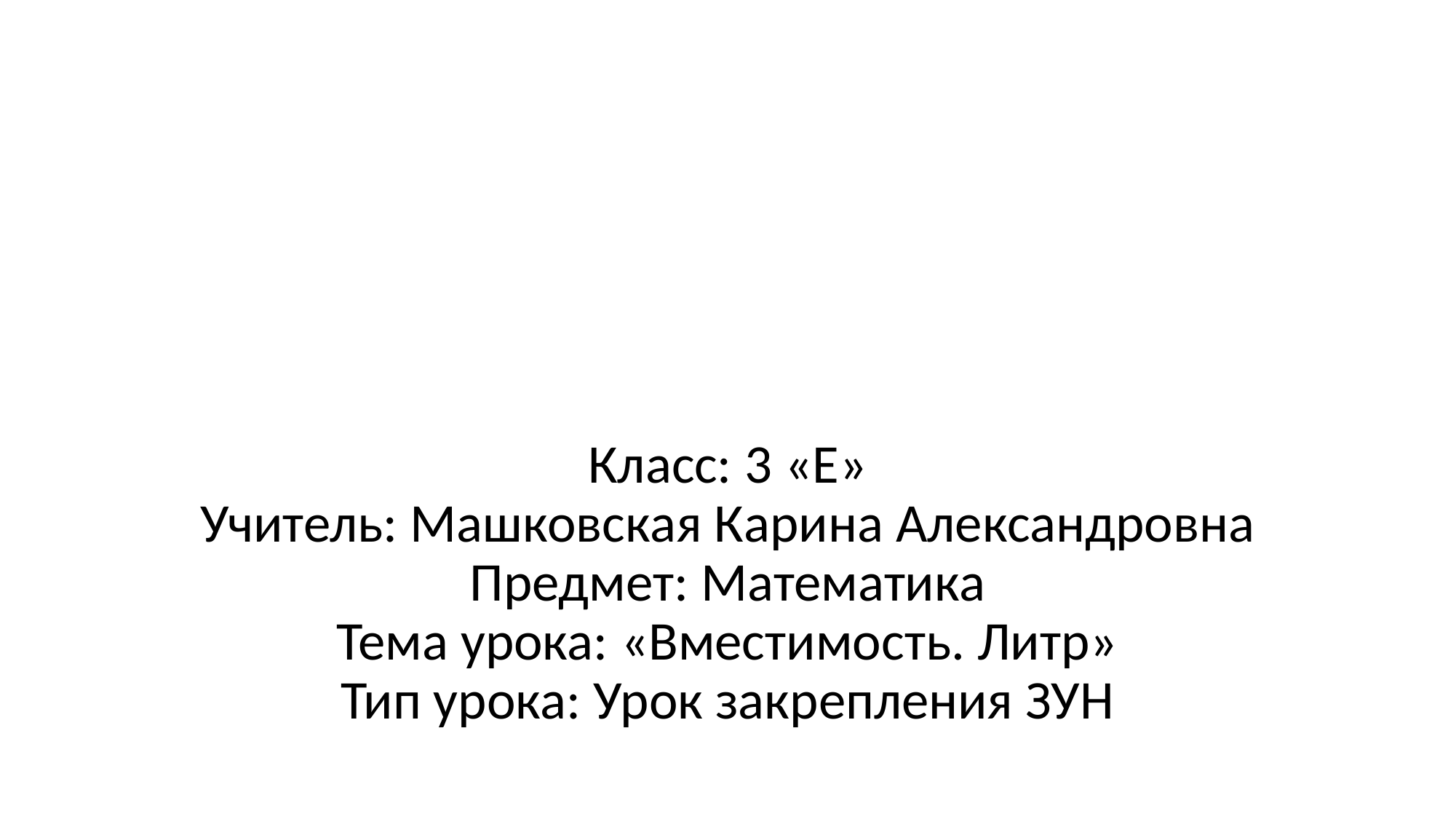

#
Класс: 3 «Е»
Учитель: Машковская Карина Александровна
Предмет: Математика
Тема урока: «Вместимость. Литр»
Тип урока: Урок закрепления ЗУН